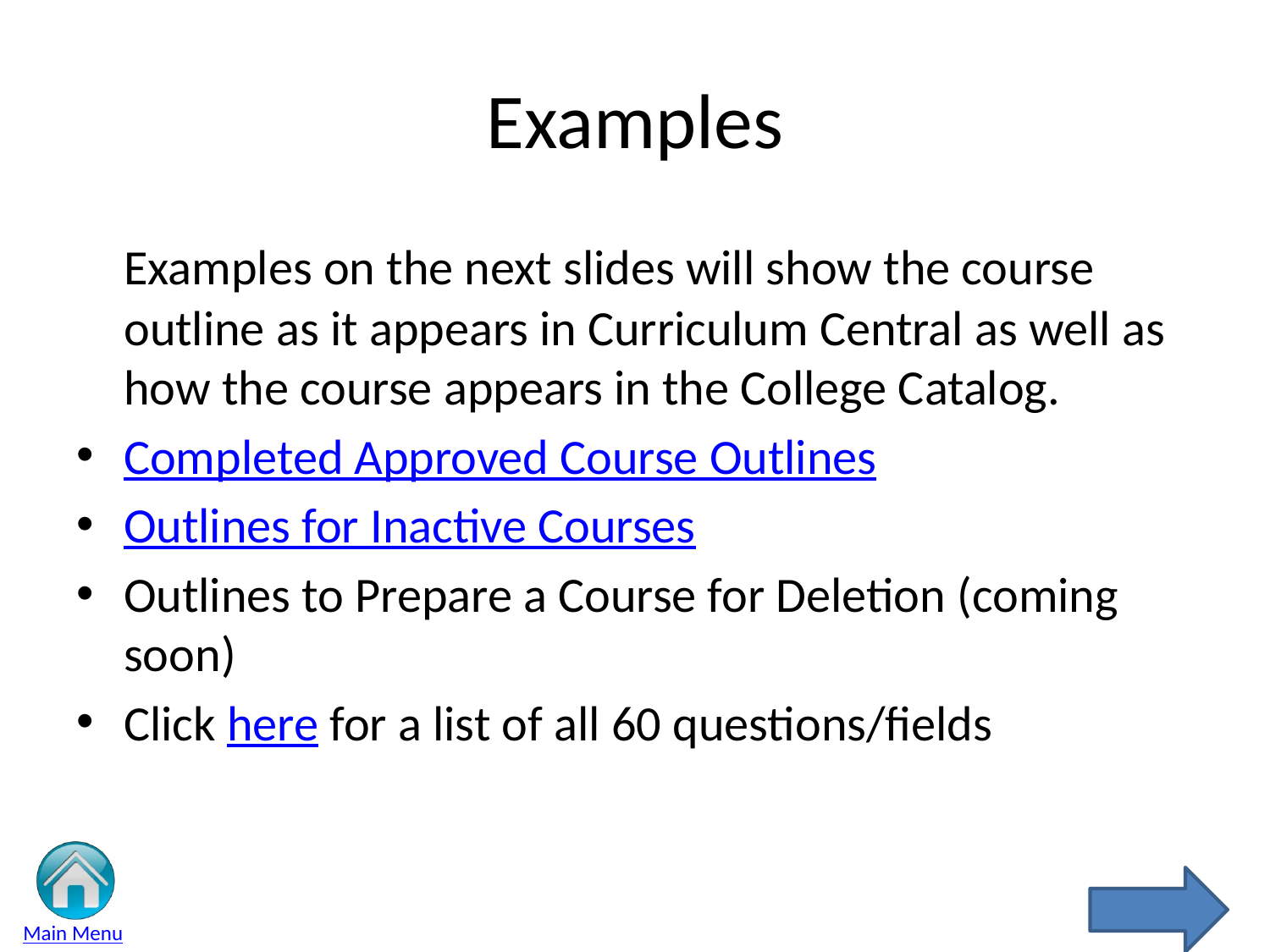

# Examples
	Examples on the next slides will show the course outline as it appears in Curriculum Central as well as how the course appears in the College Catalog.
Completed Approved Course Outlines
Outlines for Inactive Courses
Outlines to Prepare a Course for Deletion (coming soon)
Click here for a list of all 60 questions/fields